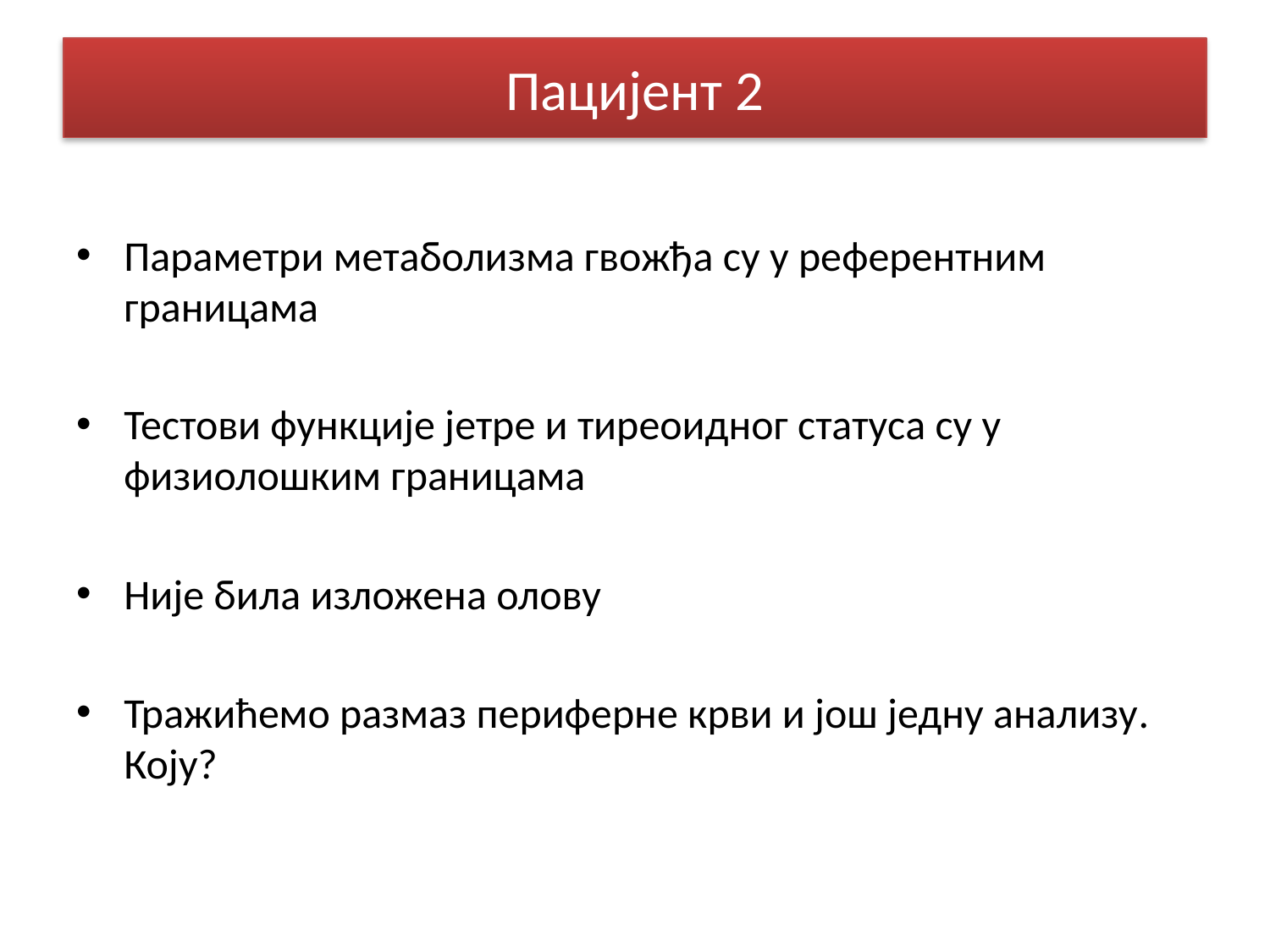

# Пацијент 2
Параметри метаболизма гвожђа су у референтним границама

Тестови функције јетре и тиреоидног статуса су у физиолошким границама

Није била изложена олову

Тражићемо размаз периферне крви и још једну анализу. Коју?